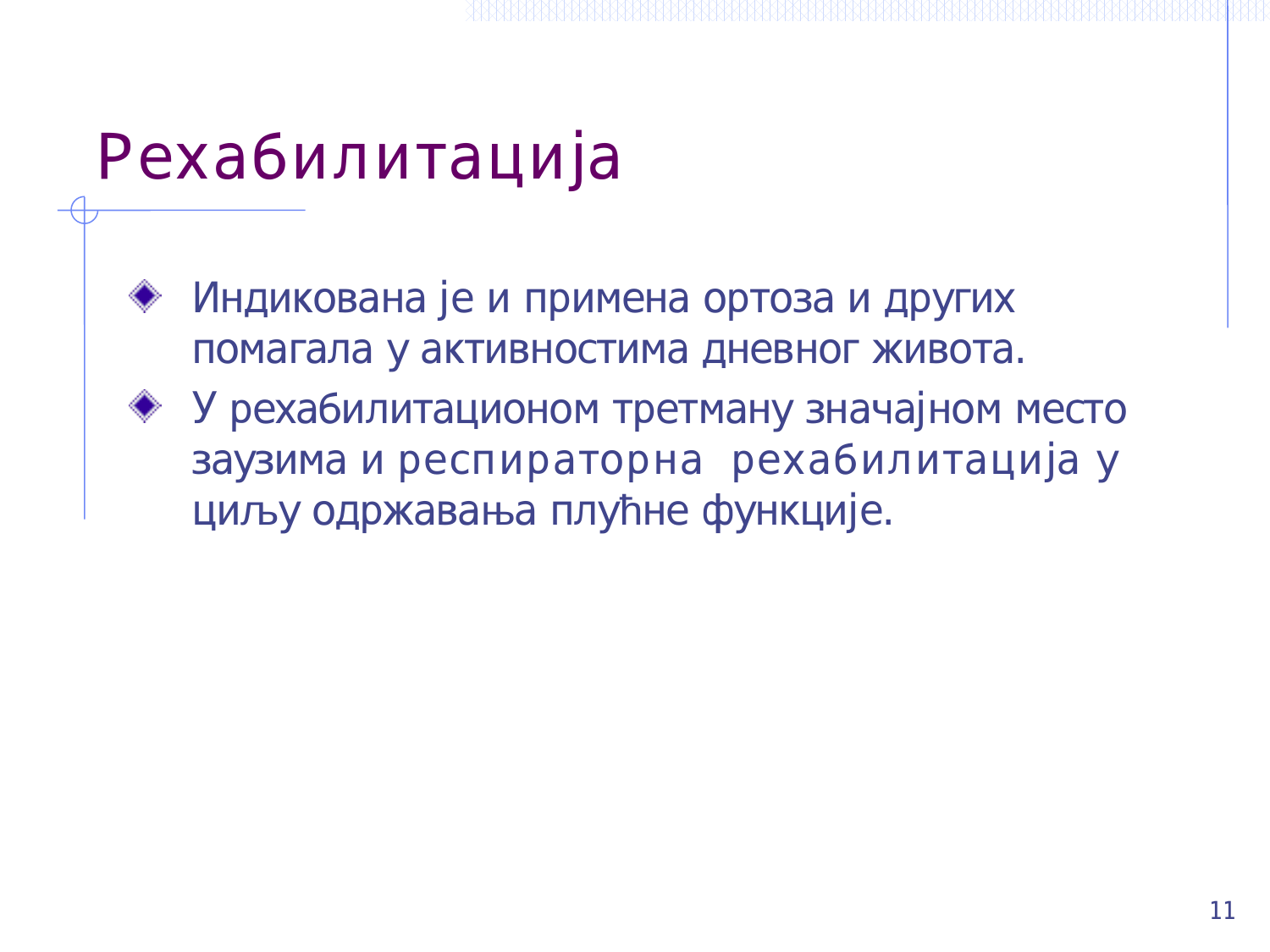

# Рехабилитација
Индикована је и примена ортоза и других помагала у активностима дневног живота.
У рехабилитационом третману значајном место заузима и респираторна  рехабилитација у циљу одржавања плућне функције.

11